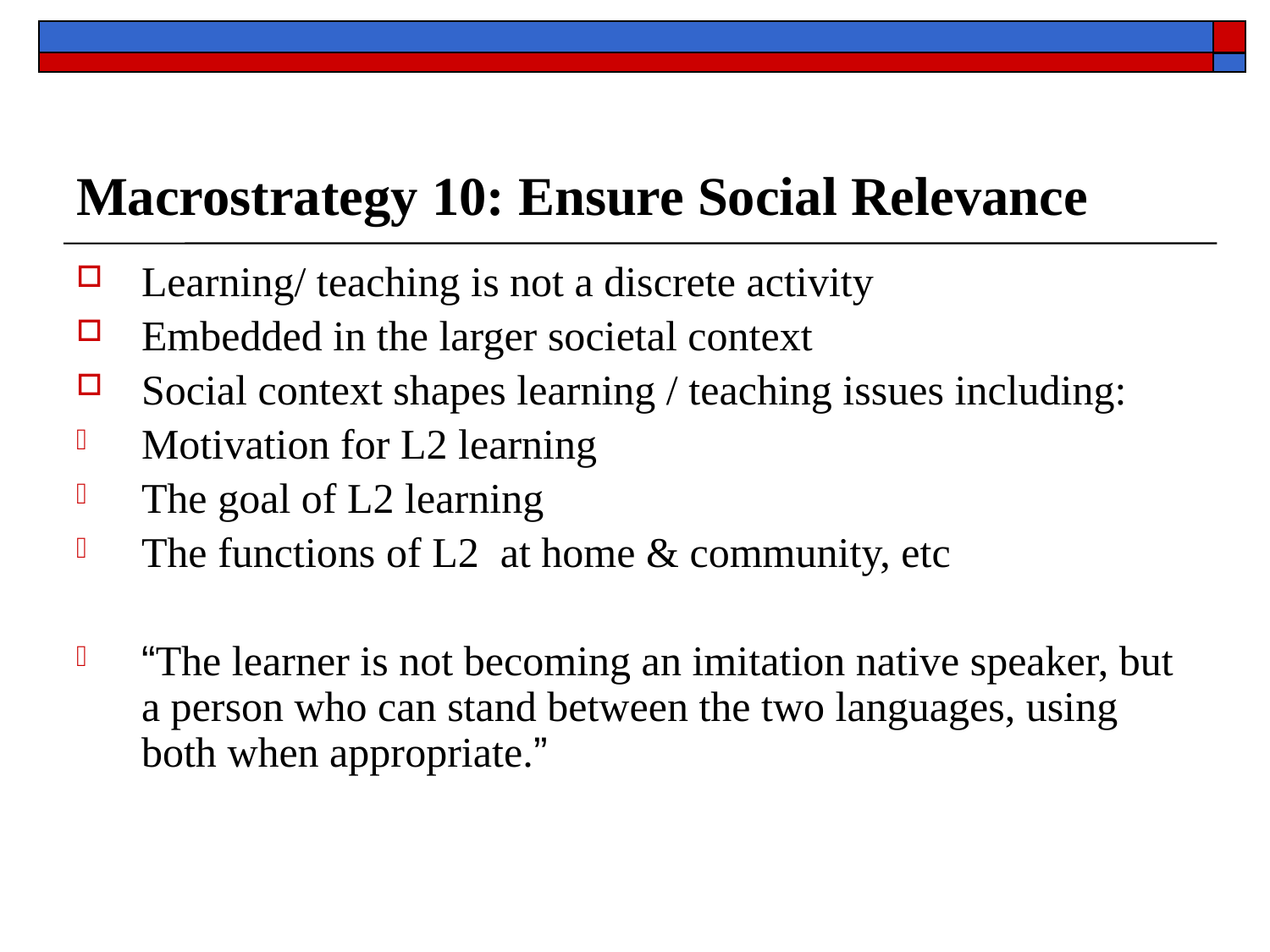

# Macrostrategy 10: Ensure Social Relevance
Learning/ teaching is not a discrete activity
Embedded in the larger societal context
Social context shapes learning / teaching issues including:
Motivation for L2 learning
The goal of L2 learning
The functions of L2  at home & community, etc

“The learner is not becoming an imitation native speaker, but a person who can stand between the two languages, using both when appropriate.”